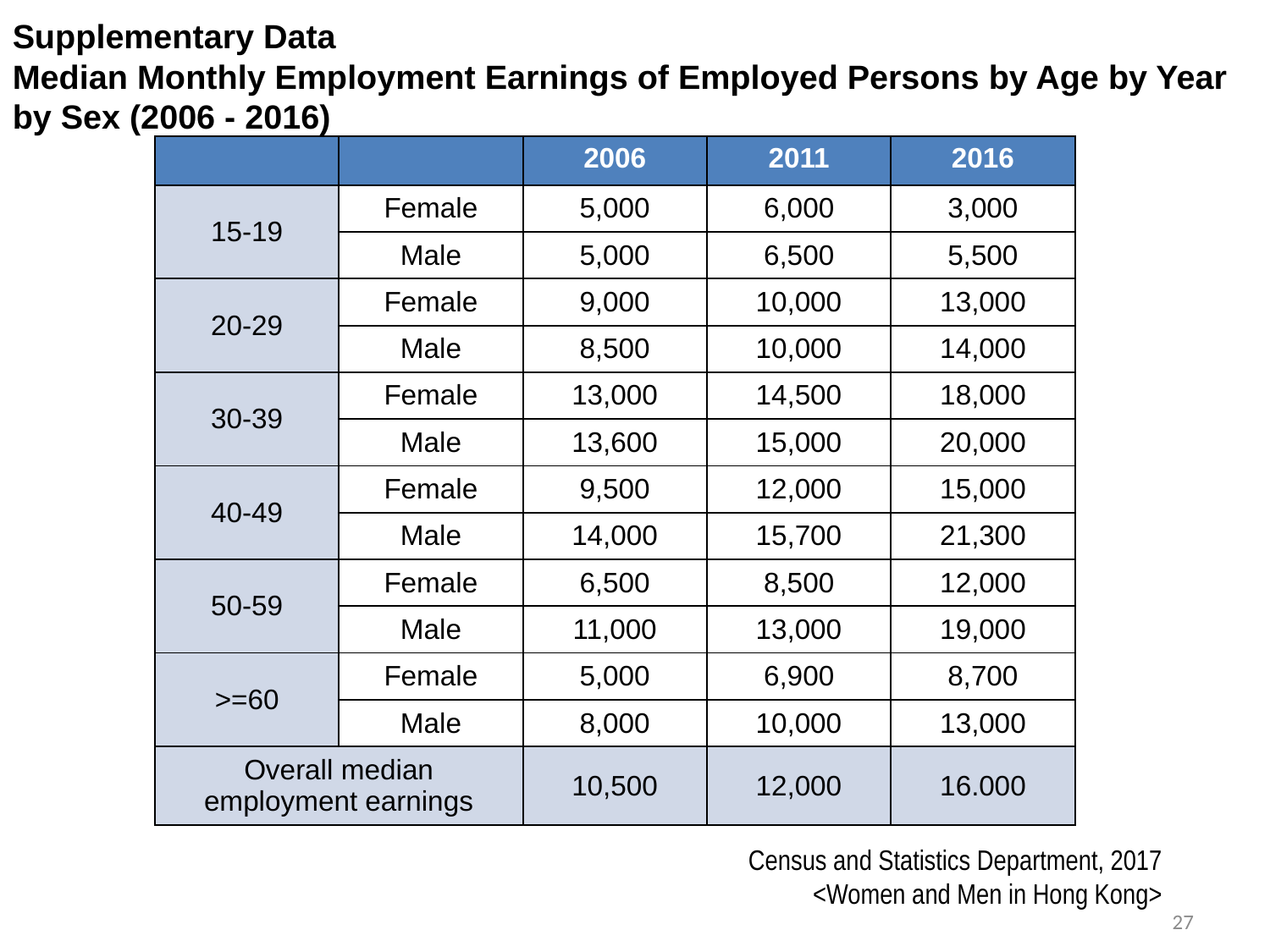

Supplementary Data
Median Monthly Employment Earnings of Employed Persons by Age by Year by Sex (2006 - 2016)
|  |  | 2006 | 2011 | 2016 |
| --- | --- | --- | --- | --- |
| 15-19 | Female | 5,000 | 6,000 | 3,000 |
|  | Male | 5,000 | 6,500 | 5,500 |
| 20-29 | Female | 9,000 | 10,000 | 13,000 |
|  | Male | 8,500 | 10,000 | 14,000 |
| 30-39 | Female | 13,000 | 14,500 | 18,000 |
|  | Male | 13,600 | 15,000 | 20,000 |
| 40-49 | Female | 9,500 | 12,000 | 15,000 |
|  | Male | 14,000 | 15,700 | 21,300 |
| 50-59 | Female | 6,500 | 8,500 | 12,000 |
|  | Male | 11,000 | 13,000 | 19,000 |
| >=60 | Female | 5,000 | 6,900 | 8,700 |
|  | Male | 8,000 | 10,000 | 13,000 |
| Overall median employment earnings |  | 10,500 | 12,000 | 16.000 |
Census and Statistics Department, 2017
<Women and Men in Hong Kong>
27